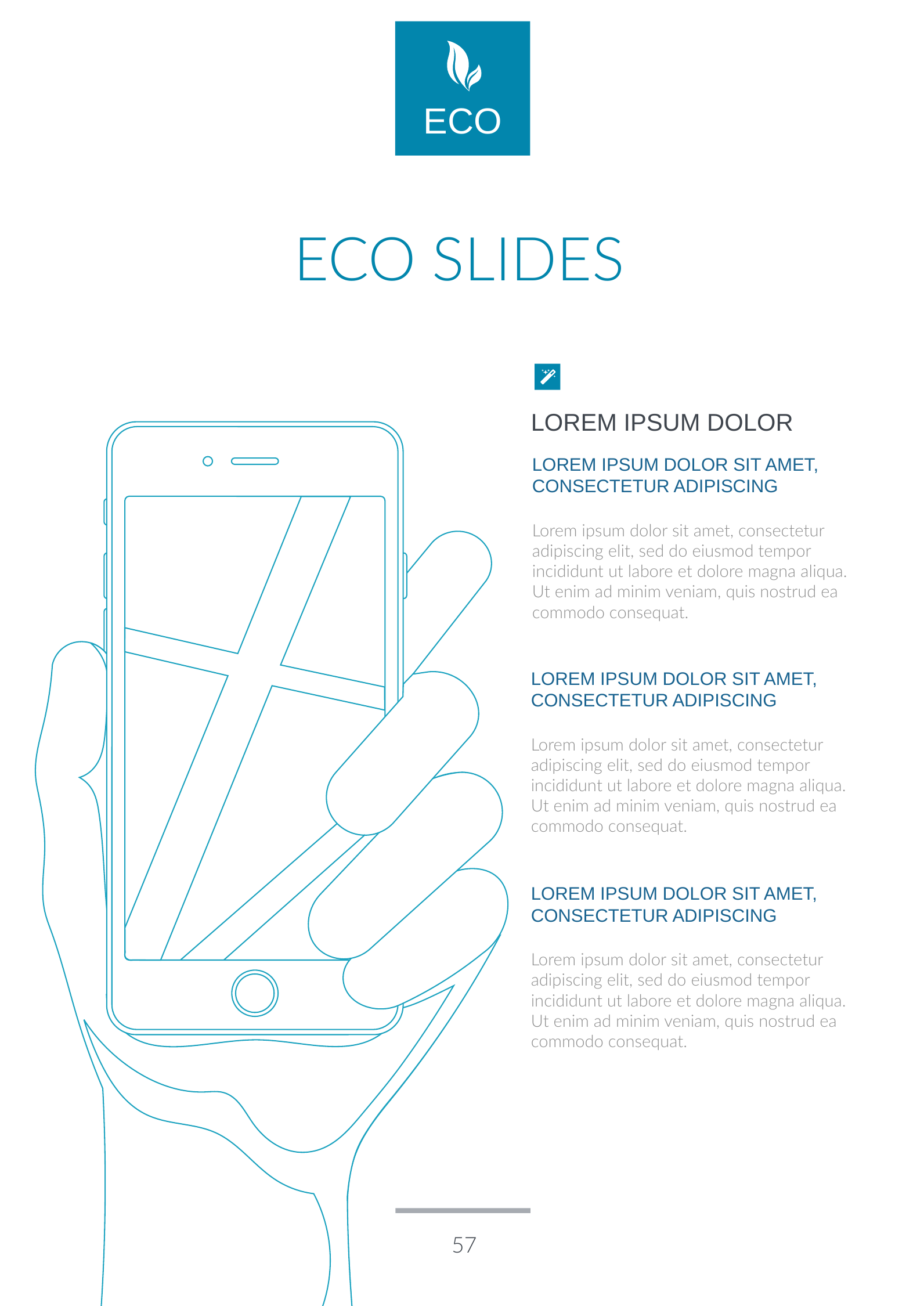

# ECO SLIDES

Lorem ipsum dolor

Lorem ipsum dolor sit amet, consectetur adipiscing

Lorem ipsum dolor sit amet, consectetur adipiscing elit, sed do eiusmod tempor incididunt ut labore et dolore magna aliqua. Ut enim ad minim veniam, quis nostrud ea commodo consequat.

Lorem ipsum dolor sit amet, consectetur adipiscing
Lorem ipsum dolor sit amet, consectetur adipiscing elit, sed do eiusmod tempor incididunt ut labore et dolore magna aliqua. Ut enim ad minim veniam, quis nostrud ea commodo consequat.

Lorem ipsum dolor sit amet, consectetur adipiscing
Lorem ipsum dolor sit amet, consectetur adipiscing elit, sed do eiusmod tempor incididunt ut labore et dolore magna aliqua. Ut enim ad minim veniam, quis nostrud ea commodo consequat.

57